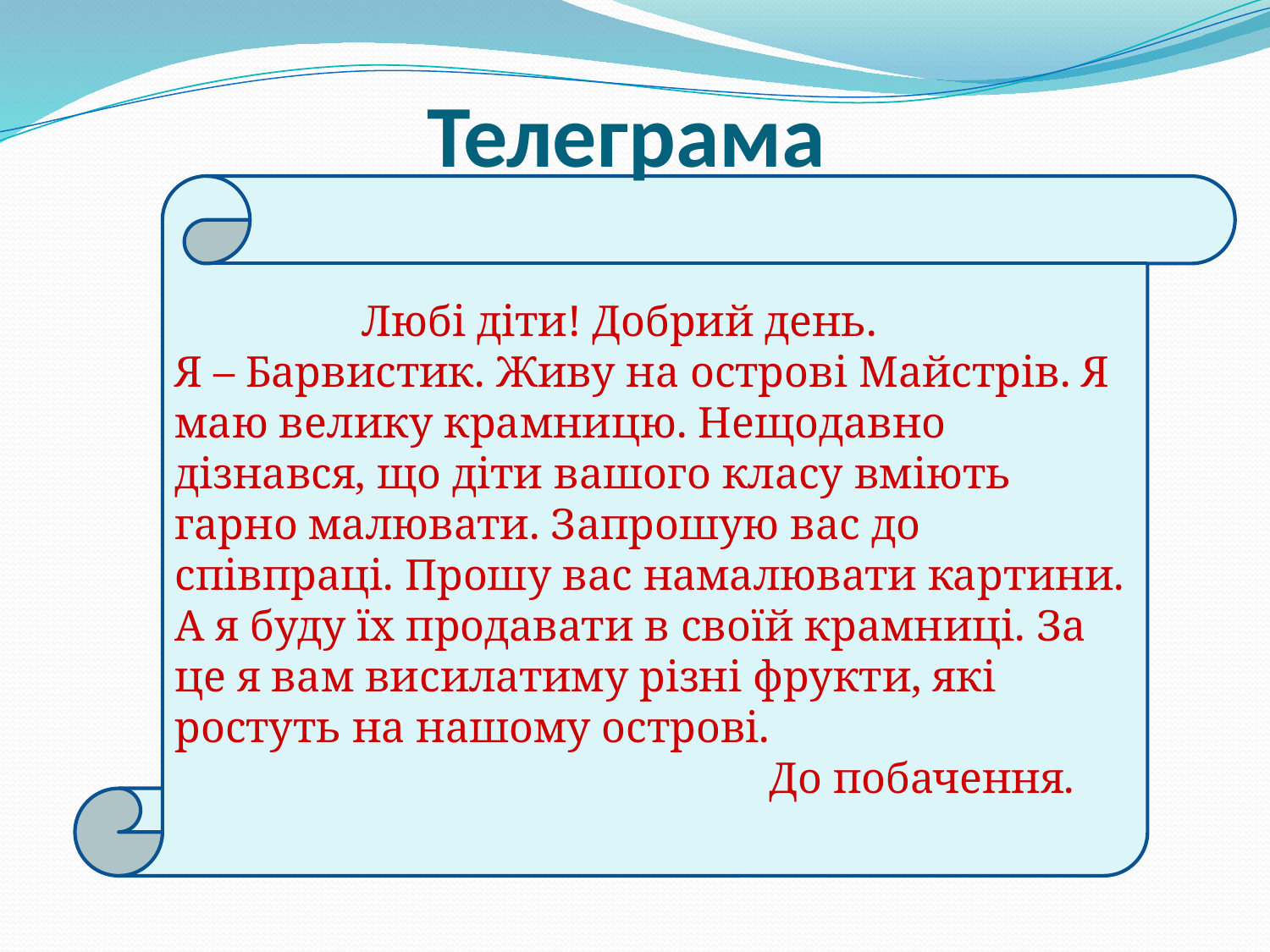

# Телеграма
                 Любі діти! Добрий день.
Я – Барвистик. Живу на острові Майстрів. Я маю велику крамницю. Нещодавно дізнався, що діти вашого класу вміють гарно малювати. Запрошую вас до співпраці. Прошу вас намалювати картини. А я буду їх продавати в своїй крамниці. За це я вам висилатиму різні фрукти, які ростуть на нашому острові.
                                                      До побачення.